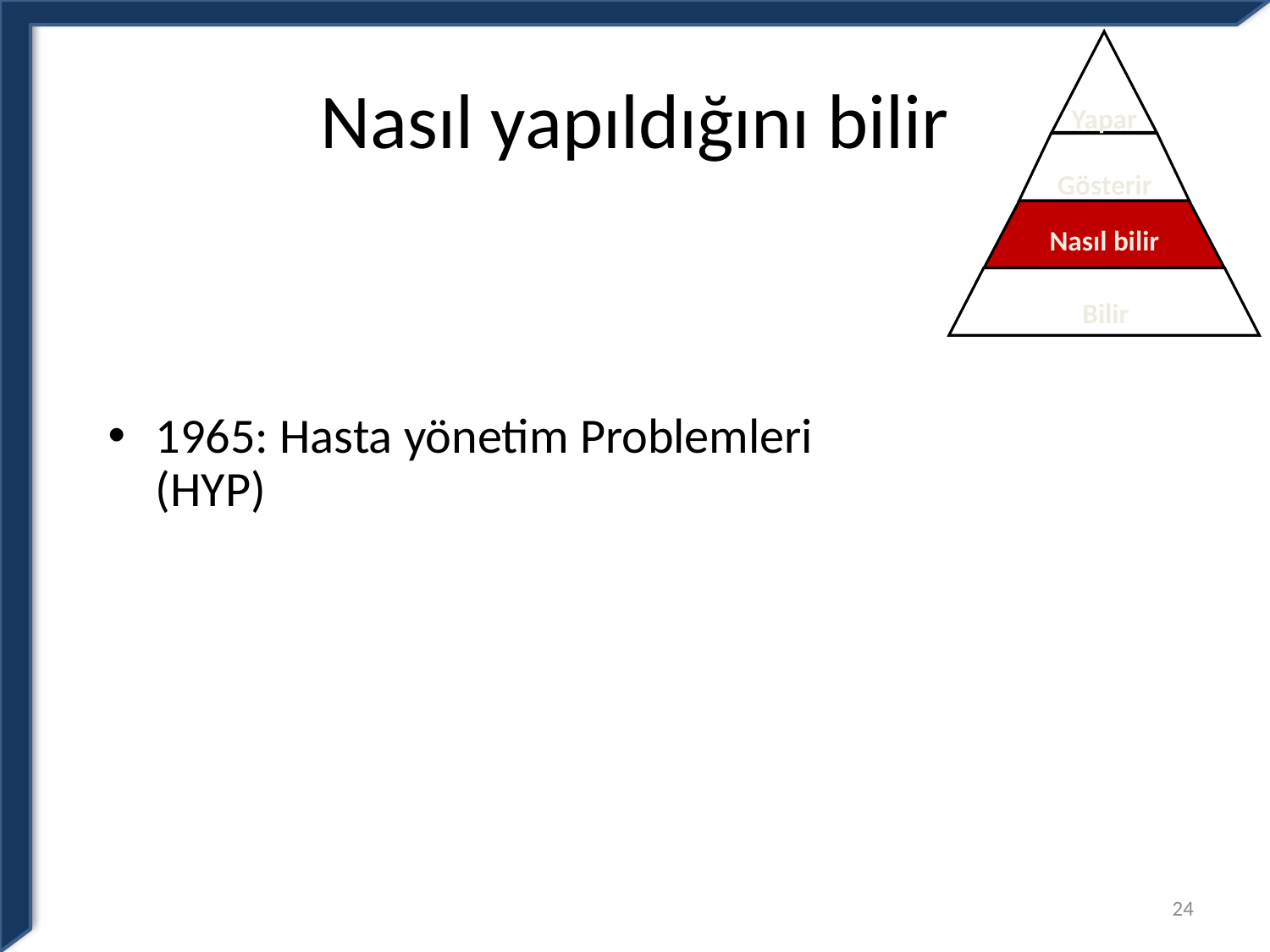

# Nasıl yapıldığını bilir

Yapar

Gösterir

Nasıl bilir

Bilir

1965: Hasta yönetim Problemleri (HYP)
24